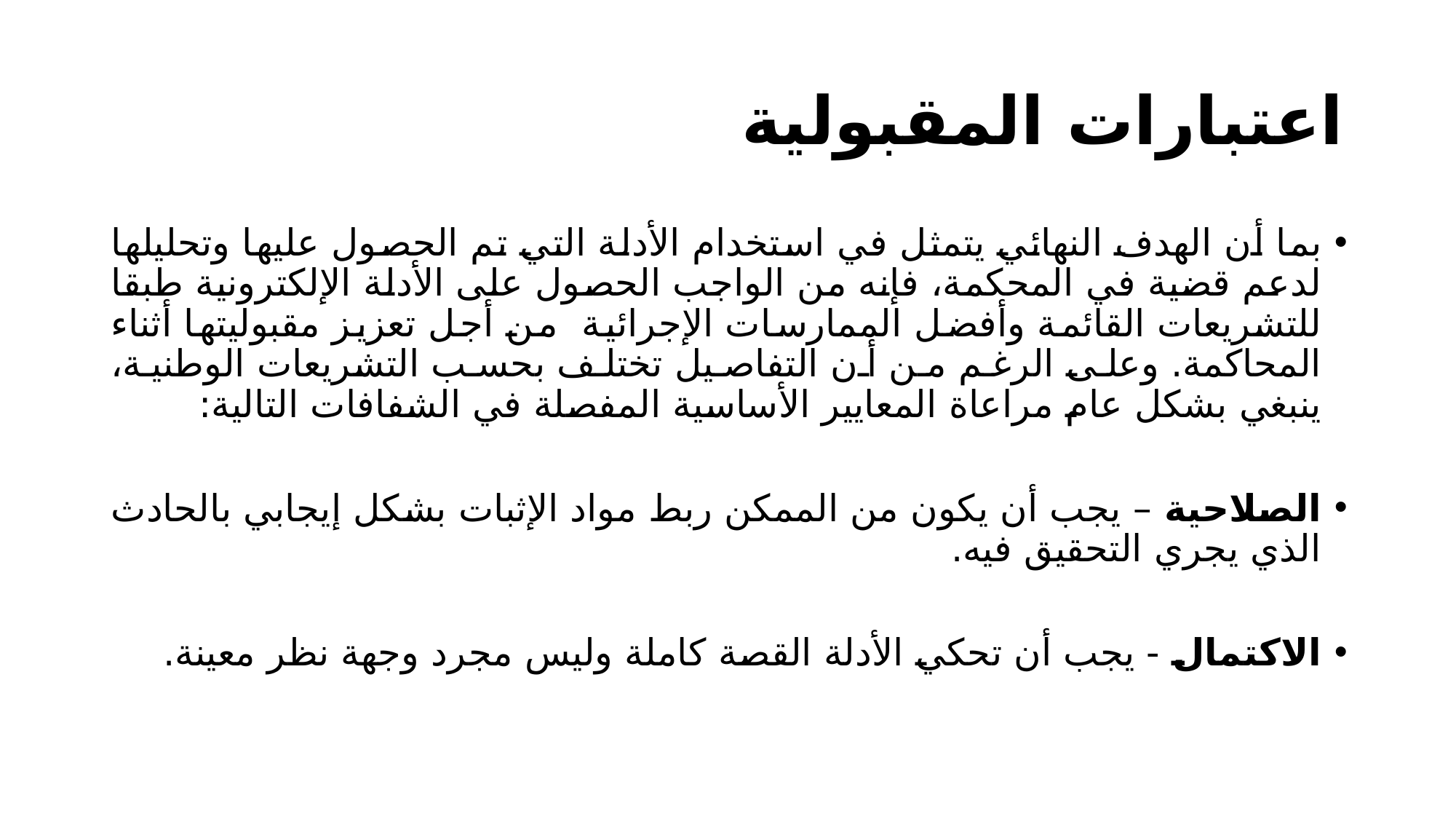

# اعتبارات المقبولية
بما أن الهدف النهائي يتمثل في استخدام الأدلة التي تم الحصول عليها وتحليلها لدعم قضية في المحكمة، فإنه من الواجب الحصول على الأدلة الإلكترونية طبقا للتشريعات القائمة وأفضل الممارسات الإجرائية  من أجل تعزيز مقبوليتها أثناء المحاكمة. وعلى الرغم من أن التفاصيل تختلف بحسب التشريعات الوطنية، ينبغي بشكل عام مراعاة المعايير الأساسية المفصلة في الشفافات التالية:

الصلاحية – يجب أن يكون من الممكن ربط مواد الإثبات بشكل إيجابي بالحادث الذي يجري التحقيق فيه.

الاكتمال - يجب أن تحكي الأدلة القصة كاملة وليس مجرد وجهة نظر معينة.